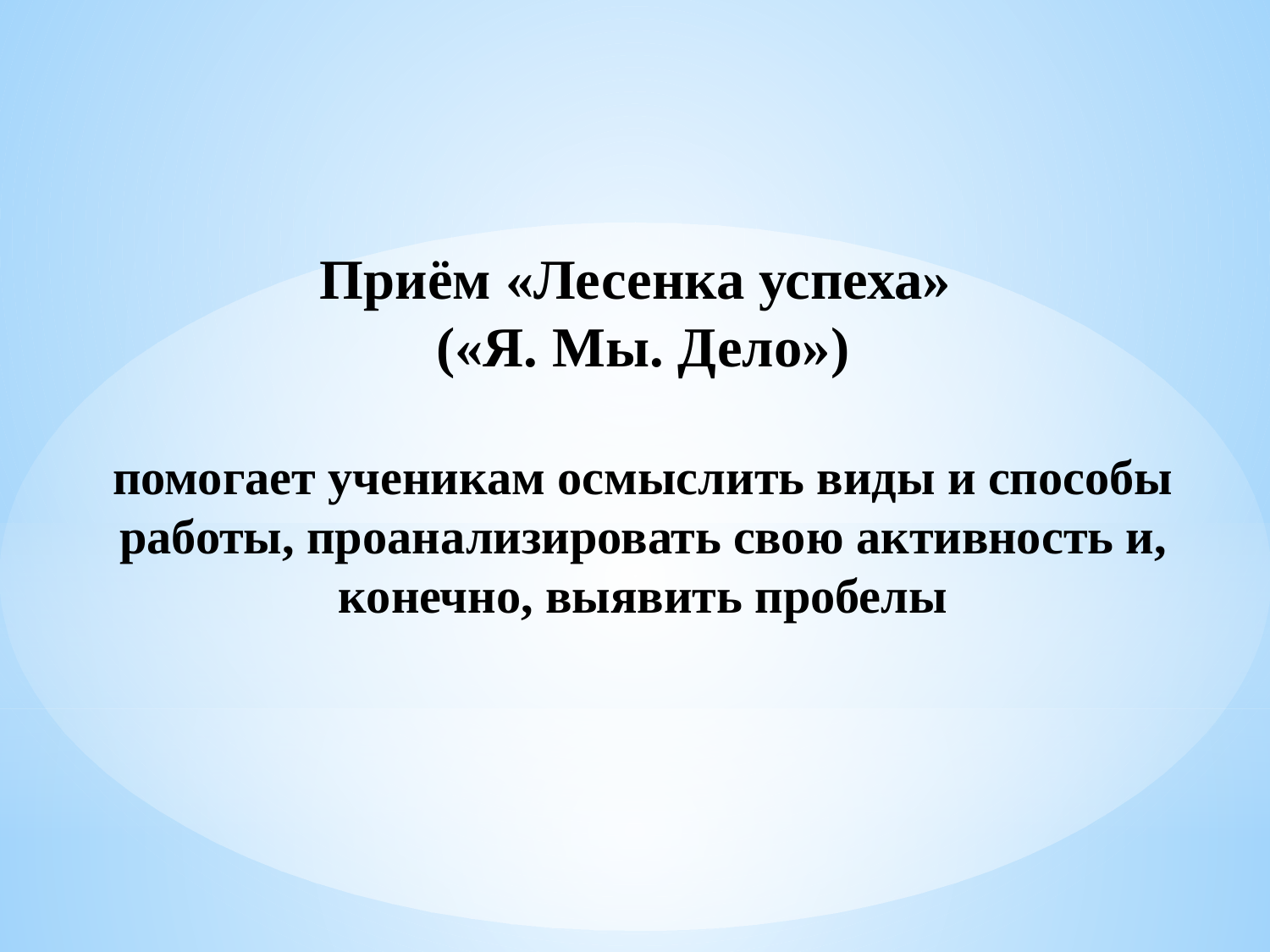

Приём «Лесенка успеха»
(«Я. Мы. Дело»)

помогает ученикам осмыслить виды и способы работы, проанализировать свою активность и, конечно, выявить пробелы